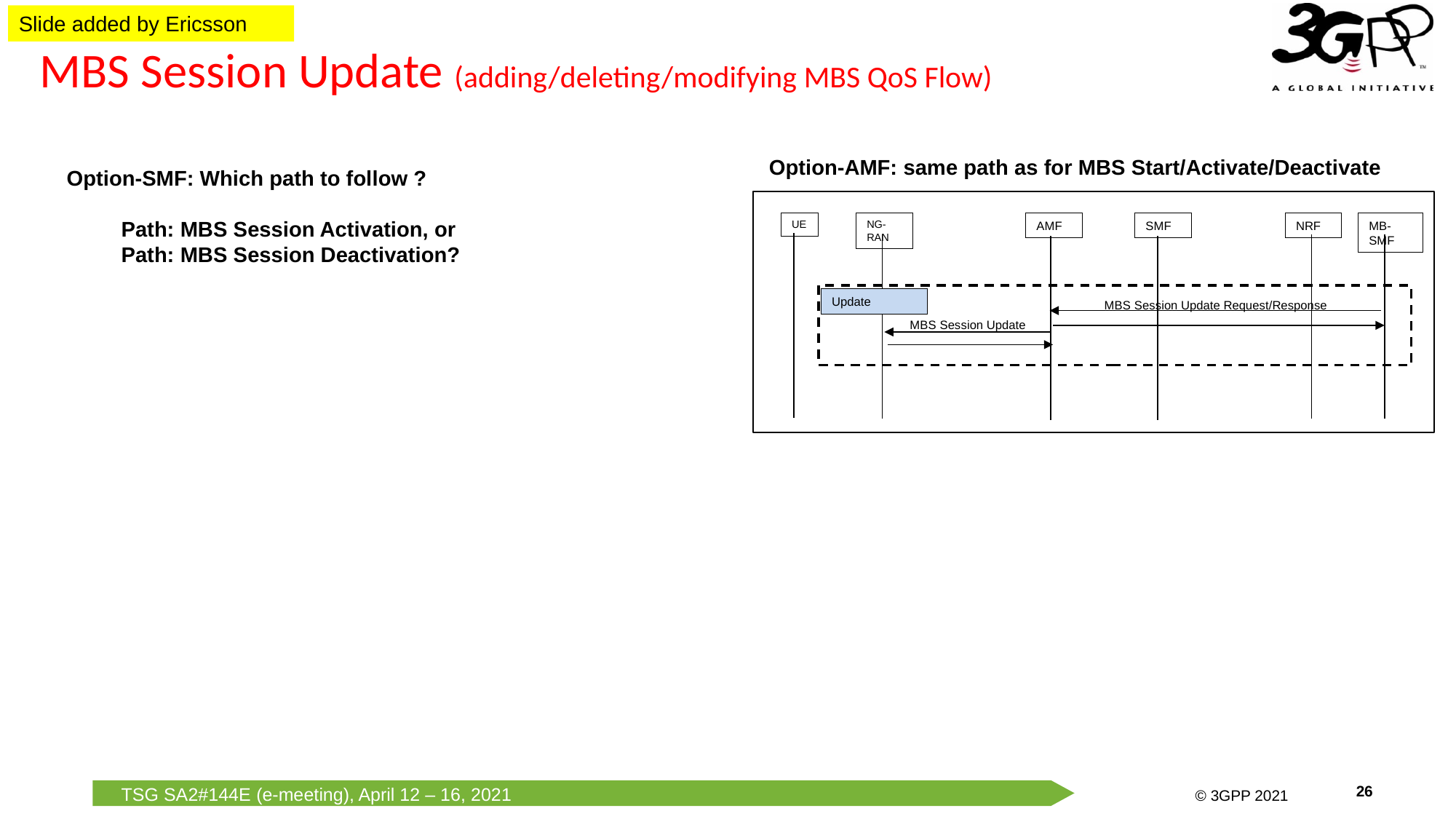

Slide added by Ericsson
# MBS Session Update (adding/deleting/modifying MBS QoS Flow)
Option-AMF: same path as for MBS Start/Activate/Deactivate
Option-SMF: Which path to follow ?

Path: MBS Session Activation, or
Path: MBS Session Deactivation?

SMF
NRF
MB-SMF
UE
NG-RAN
AMF

Update
MBS Session Update Request/Response
MBS Session Update